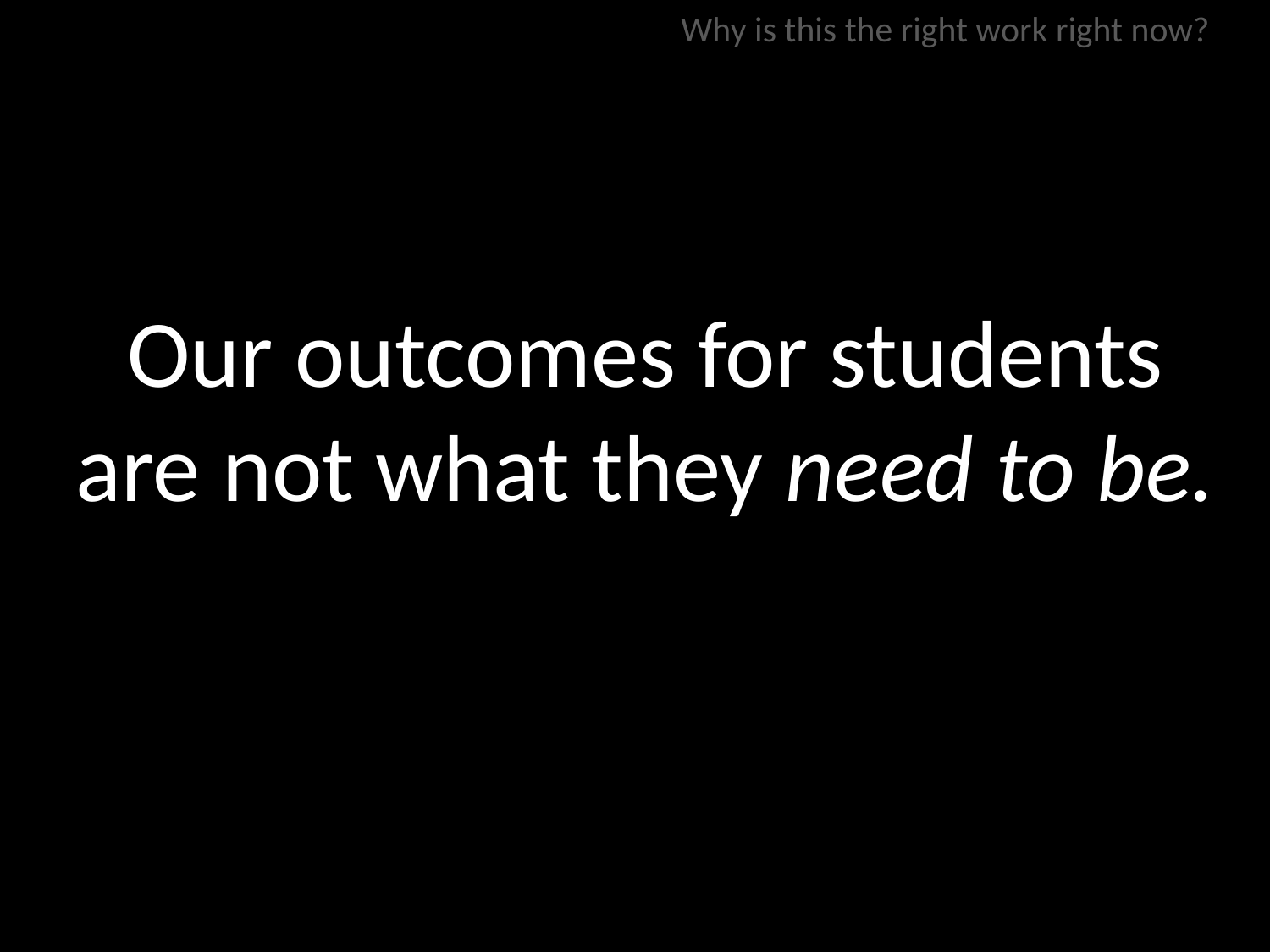

Why is this the right work right now?
Our outcomes for students are not what they need to be.